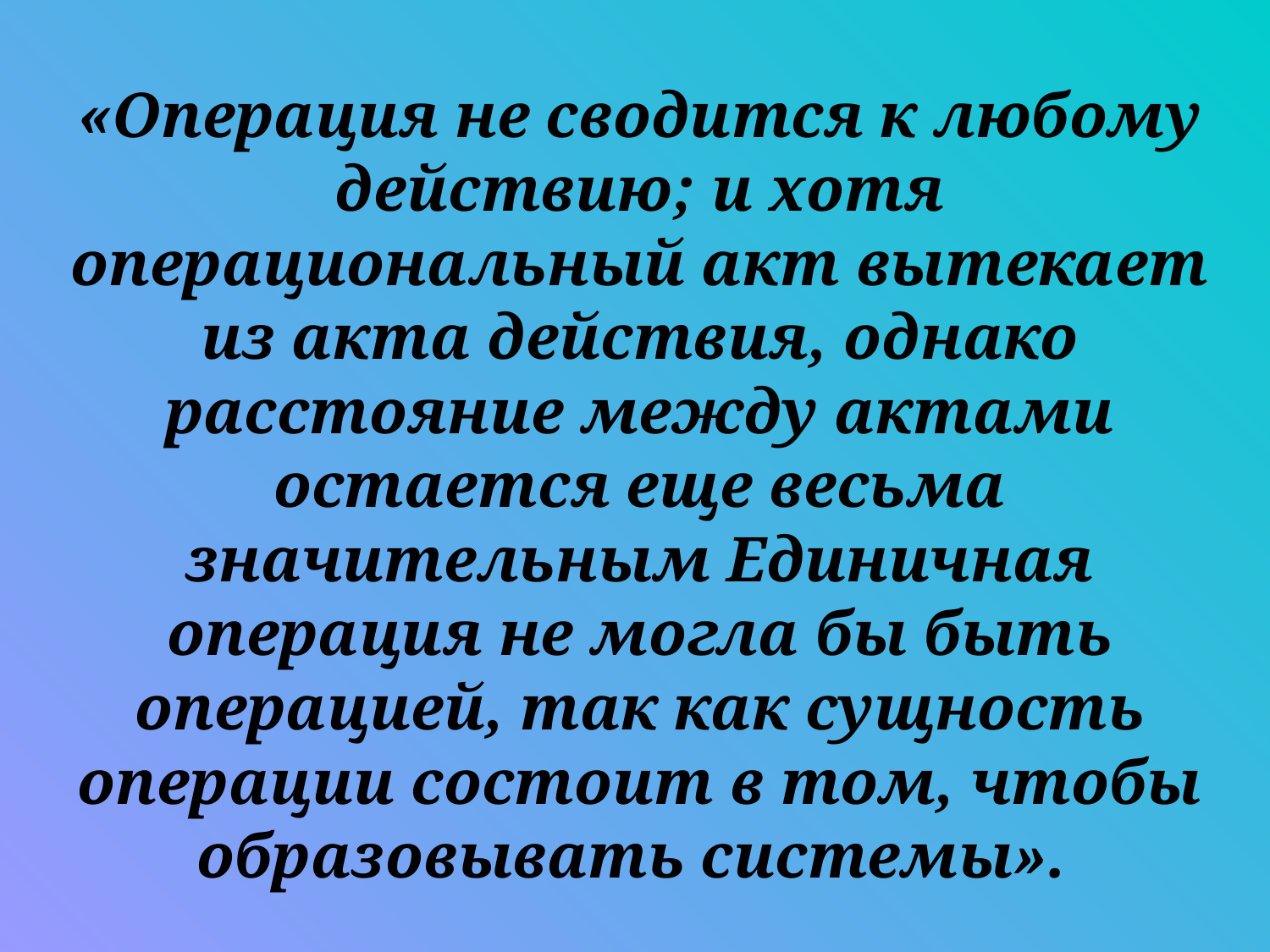

«Операция не сводится к любому действию; и хотя операциональный акт вытекает из акта действия, однако расстояние между актами остается еще весьма значительным Единичная операция не могла бы быть операцией, так как сущность операции состоит в том, чтобы образовывать системы».